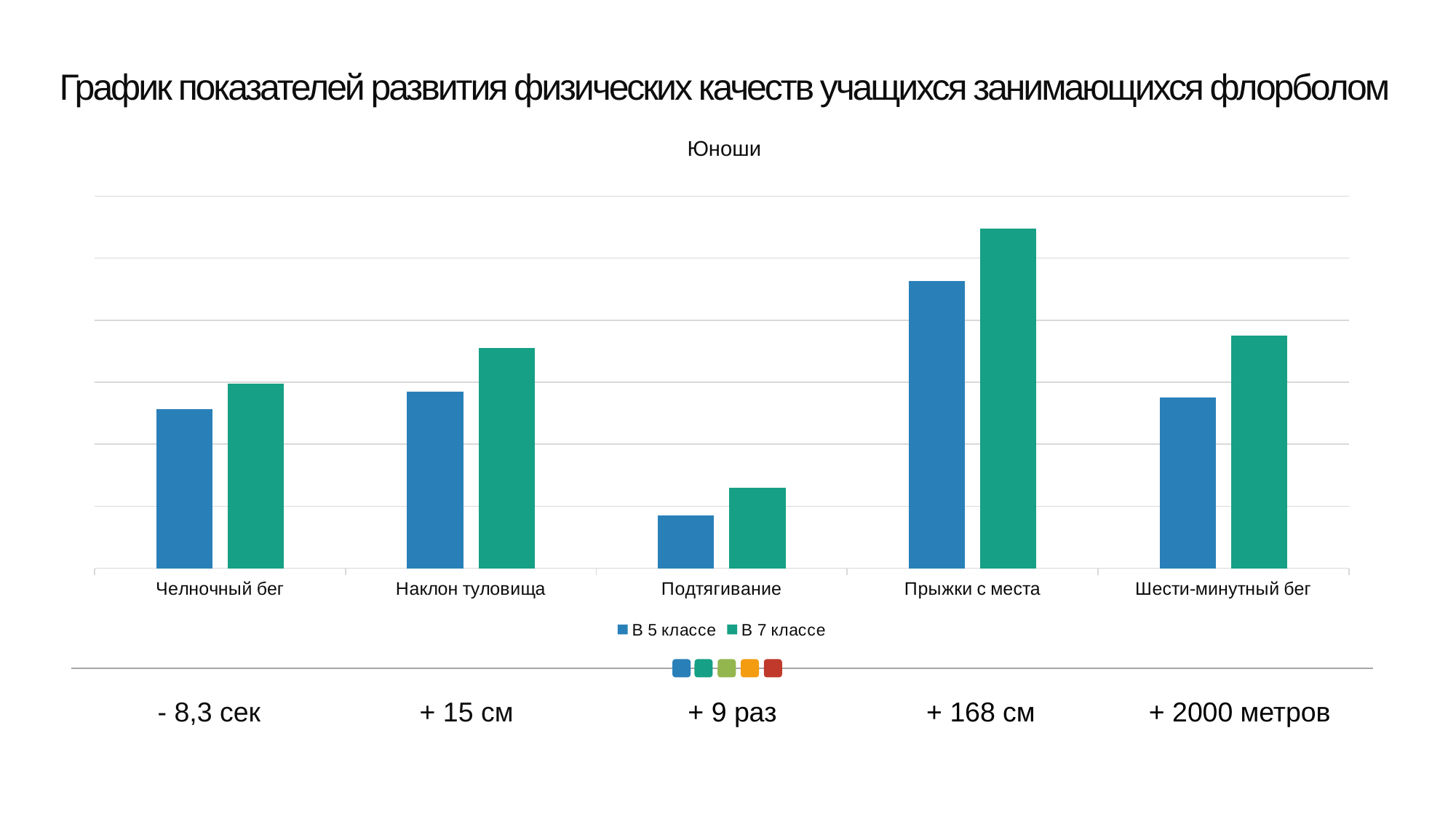

График показателей развития физических качеств учащихся занимающихся флорболом
Юноши

### Chart

| Category | В 5 классе | В 7 классе |
|---|---|---|
| Челночный бег | 513.0 | 596.0 |
| Наклон туловища | 570.0 | 710.0 |
| Подтягивание | 170.0 | 260.0 |
| Прыжки с места | 927.0 | 1095.0 |
| Шести-минутный бег | 550.0 | 750.0 |

- 8,3 сек
+ 15 см
+ 9 раз
+ 168 см
+ 2000 метров